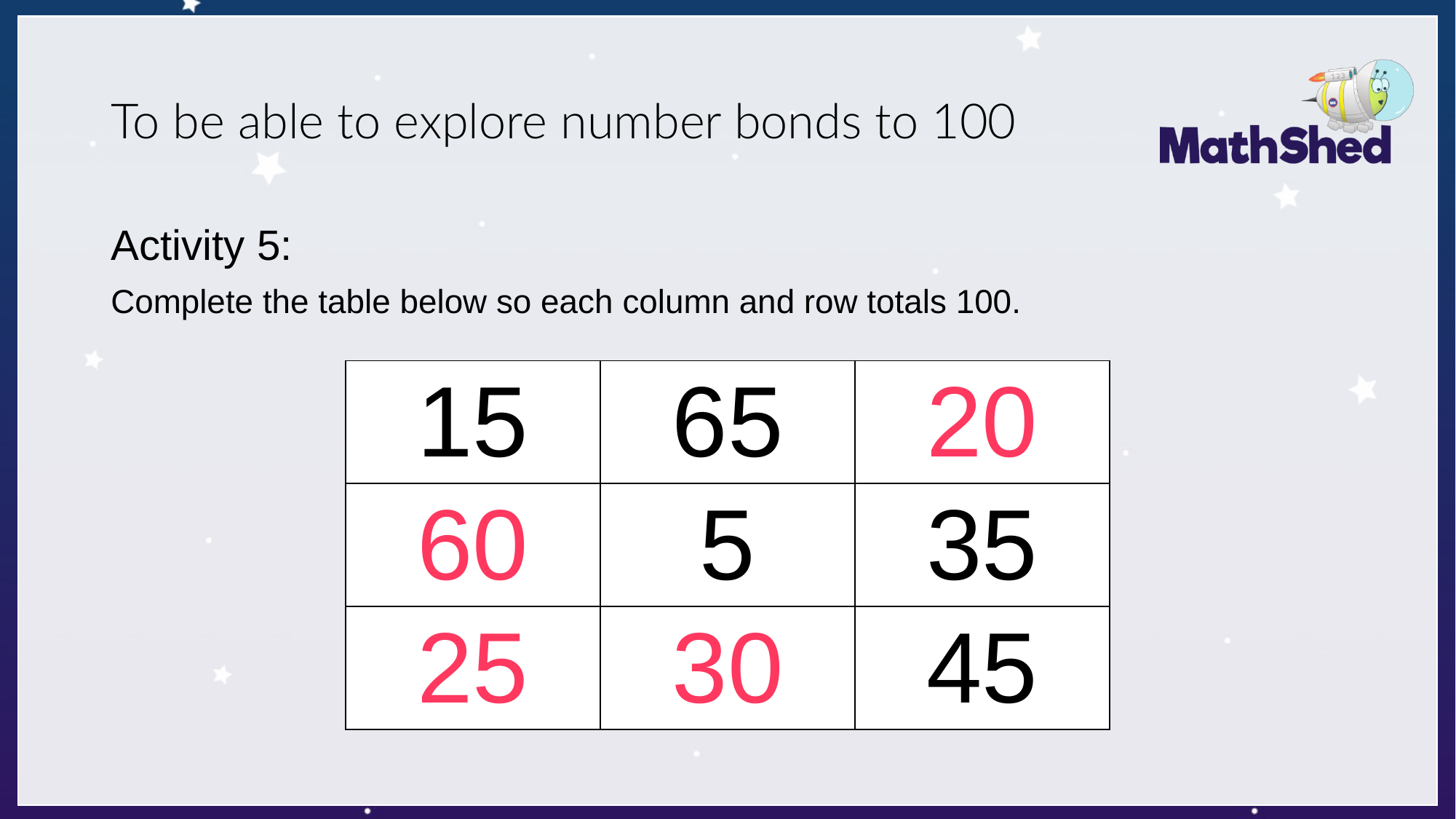

# To be able to explore number bonds to 100
Activity 5:
Complete the table below so each column and row totals 100.
| 15 | 65 | 20 |
| --- | --- | --- |
| 60 | 5 | 35 |
| 25 | 30 | 45 |